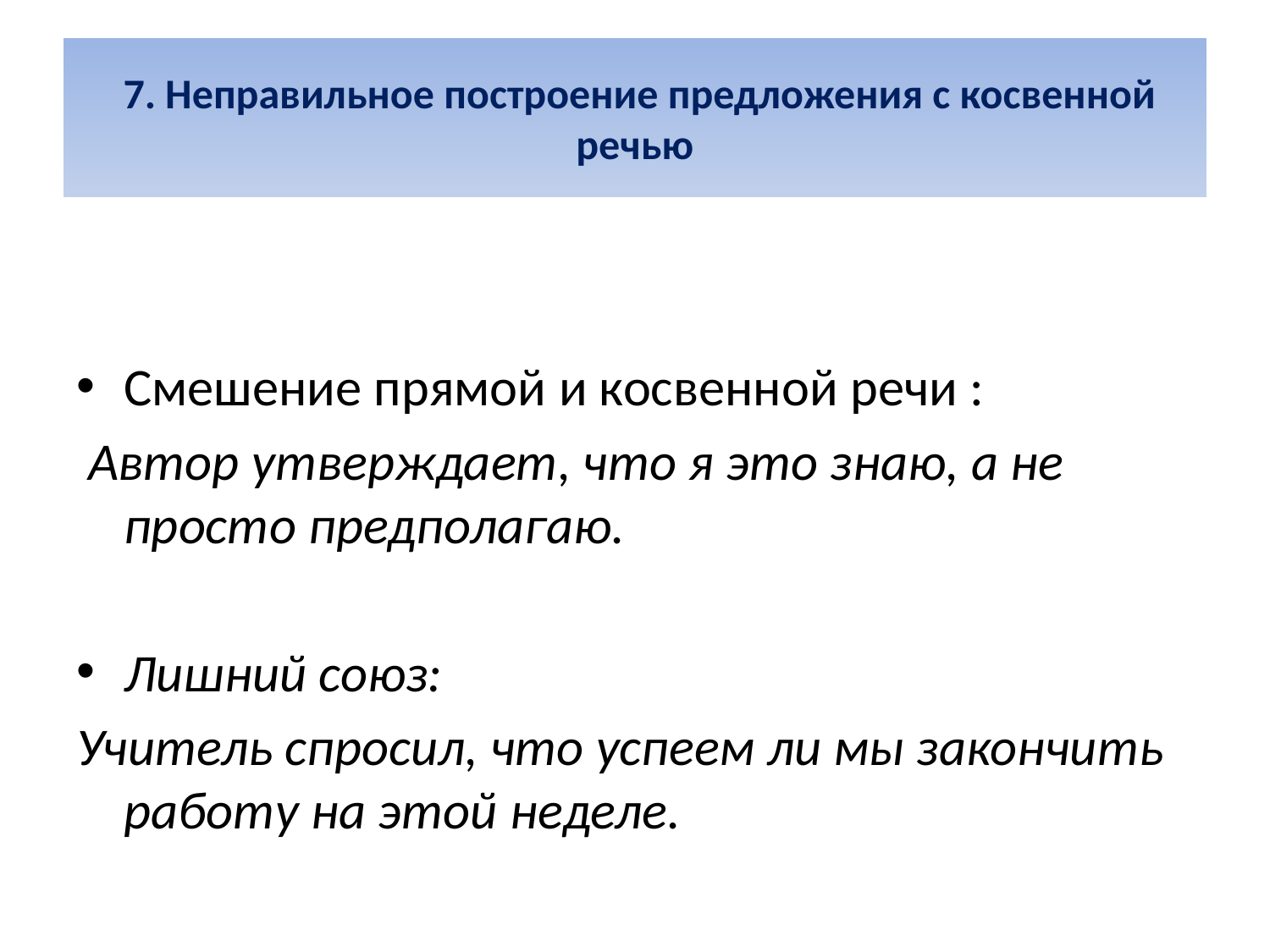

# 7. Неправильное построение предложения с косвенной речью

Смешение прямой и косвенной речи :
 Автор утверждает, что я это знаю, а не просто предполагаю.

Лишний союз:
Учитель спросил, что успеем ли мы закончить работу на этой неделе.